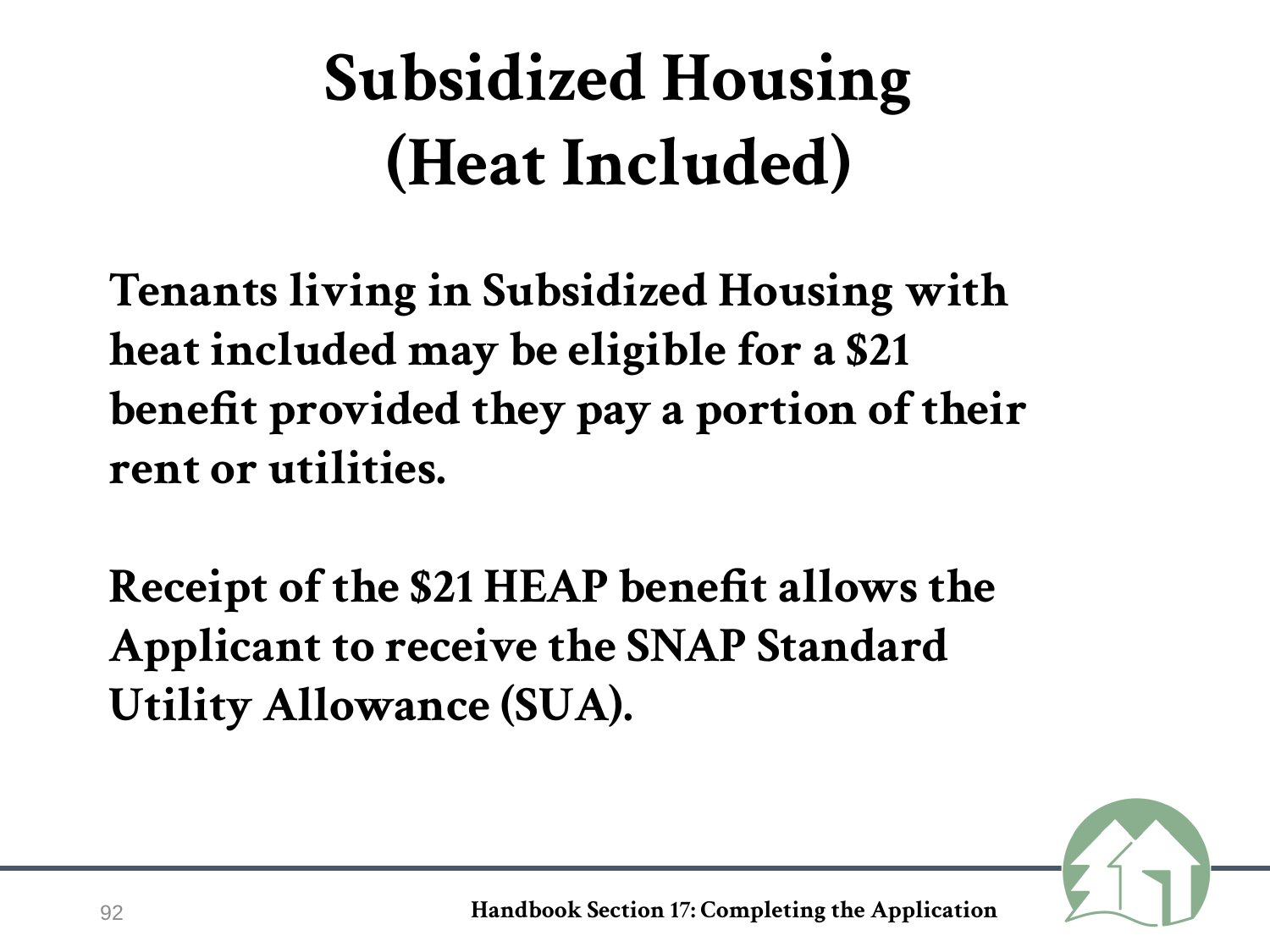

Subsidized Housing
(Heat Included)
Tenants living in Subsidized Housing with heat included may be eligible for a $21 benefit provided they pay a portion of their rent or utilities.

Receipt of the $21 HEAP benefit allows the Applicant to receive the SNAP Standard Utility Allowance (SUA).

92
Handbook Section 17: Completing the Application